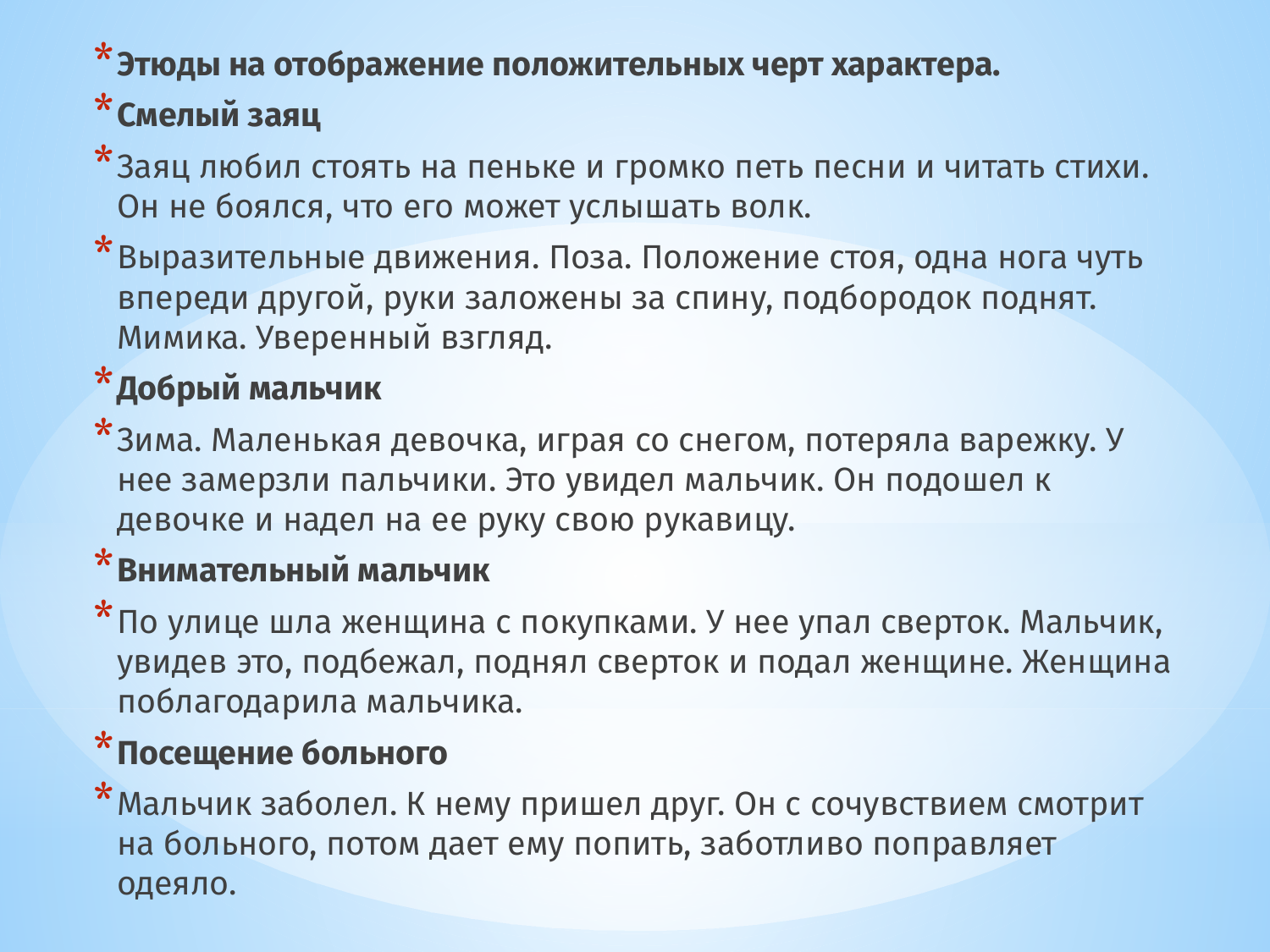

Этюды на отображение положительных черт характера.
Смелый заяц
Заяц любил стоять на пеньке и громко петь песни и читать стихи. Он не боялся, что его может услышать волк.
Выразительные движения. Поза. Положение стоя, одна нога чуть впереди другой, руки заложены за спину, подбородок поднят. Мимика. Уверенный взгляд.
Добрый мальчик
Зима. Маленькая девочка, играя со снегом, потеряла варежку. У нее замерзли пальчики. Это увидел мальчик. Он подошел к девочке и надел на ее руку свою рукавицу.
Внимательный мальчик
По улице шла женщина с покупками. У нее упал сверток. Мальчик, увидев это, подбежал, поднял сверток и подал женщине. Женщина поблагодарила мальчика.
Посещение больного
Мальчик заболел. К нему пришел друг. Он с сочувствием смотрит на больного, потом дает ему попить, заботливо поправляет одеяло.